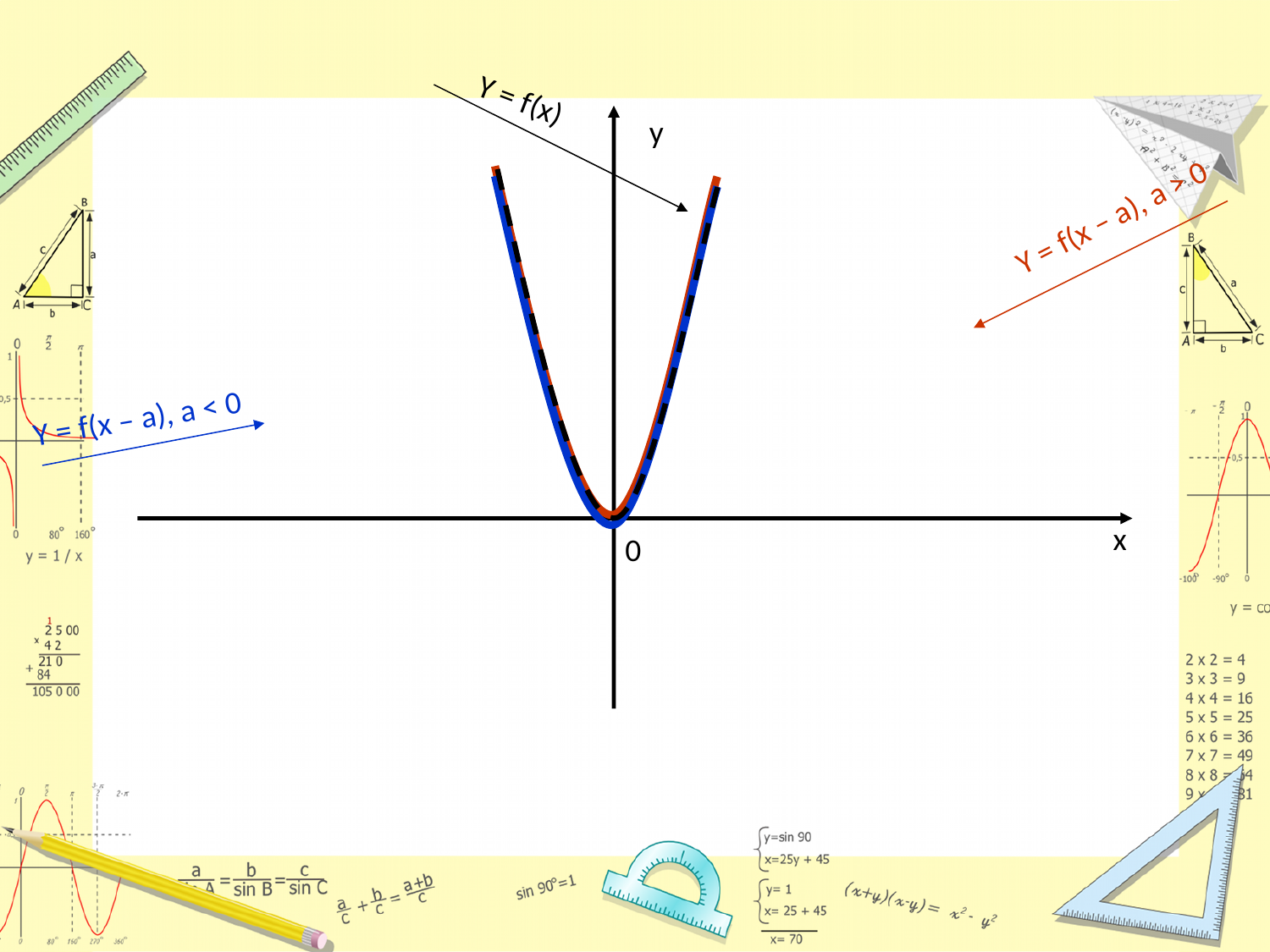

Y = f(x)

y

Y = f(x – a), a > 0

Y = f(x – a), a < 0

x

0